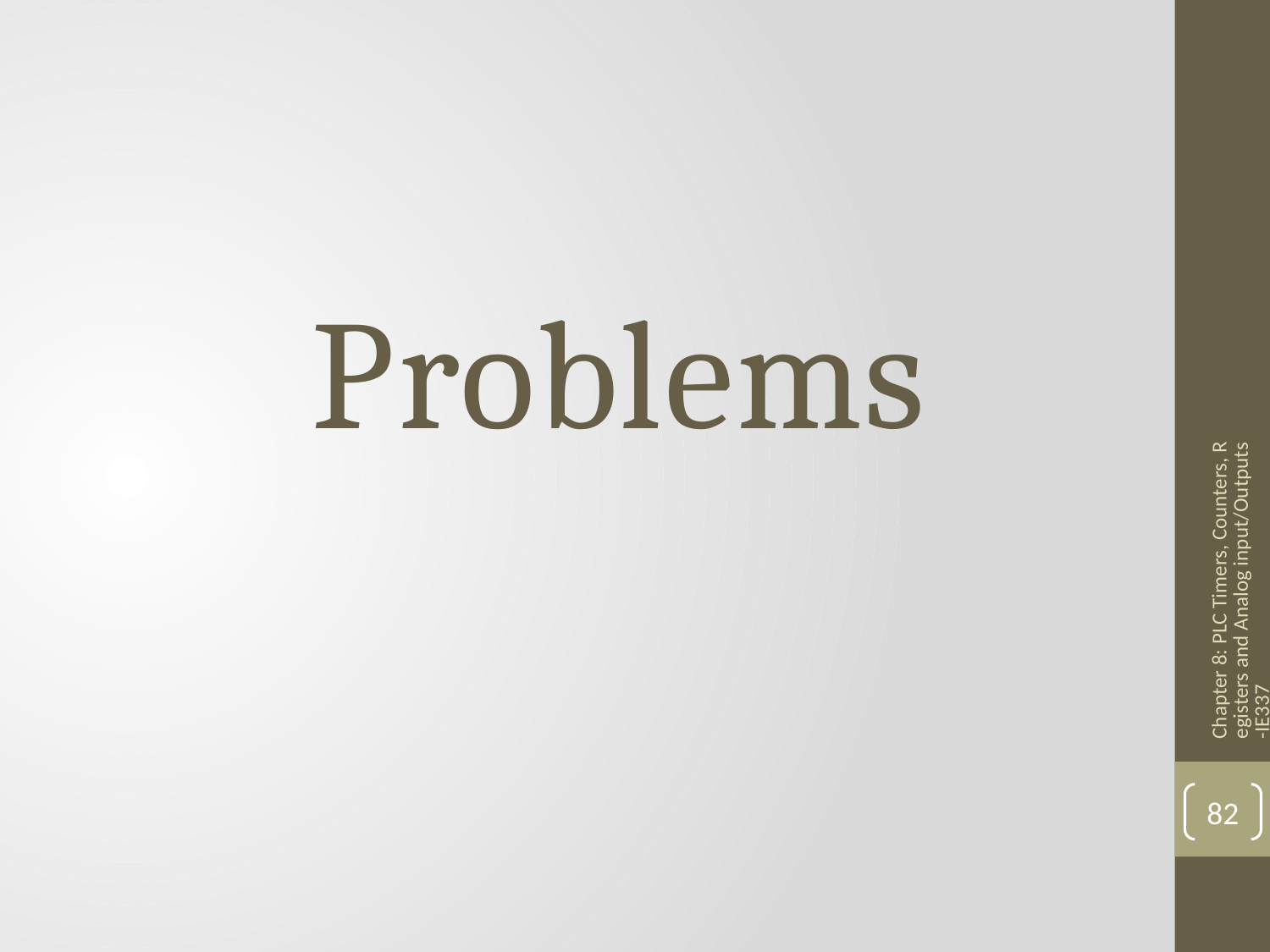

# Problems
Chapter 8: PLC Timers, Counters, Registers and Analog input/Outputs -IE337
82